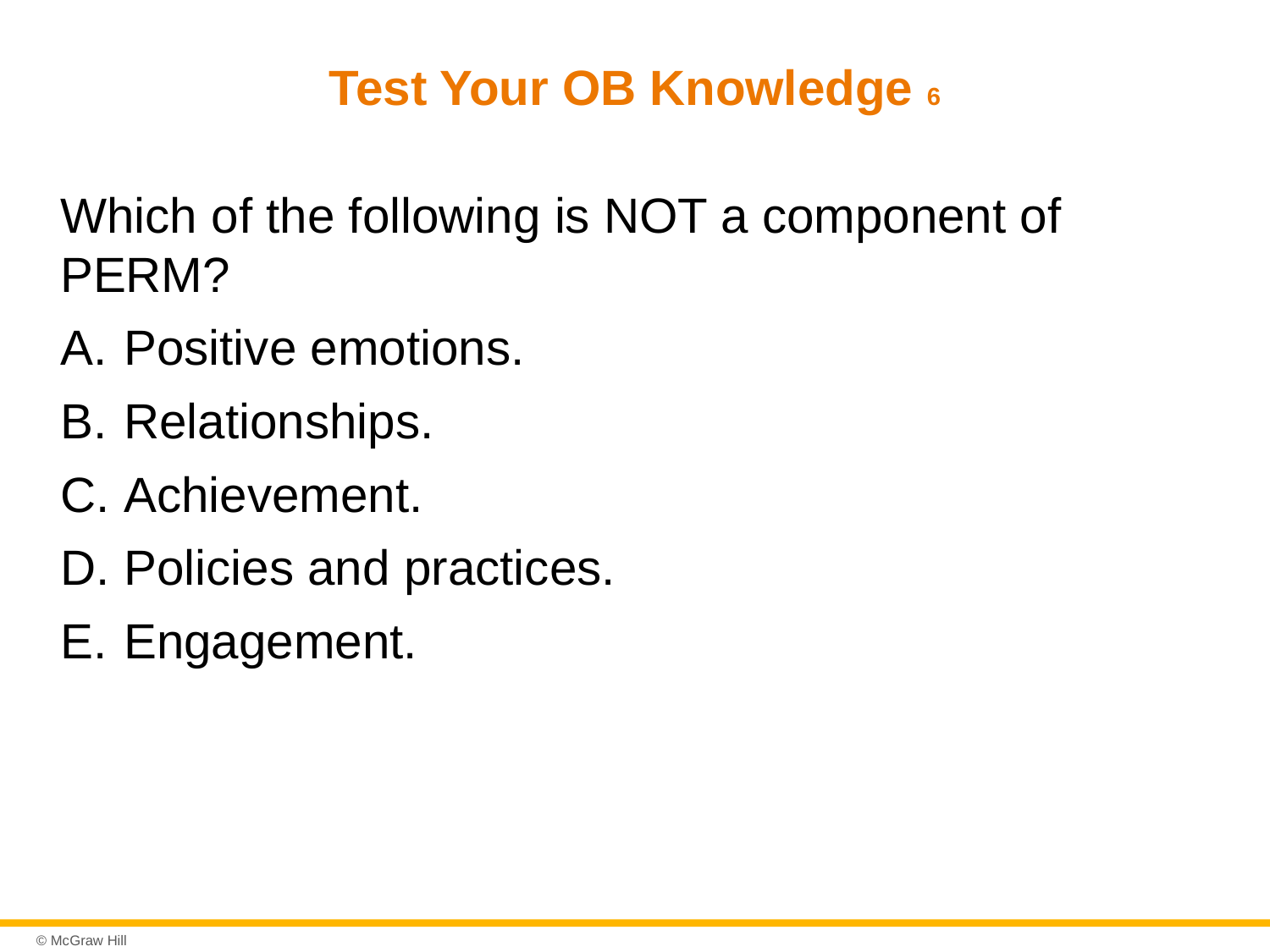

# Test Your OB Knowledge 6
Which of the following is NOT a component of PERM?
Positive emotions.
Relationships.
Achievement.
Policies and practices.
Engagement.